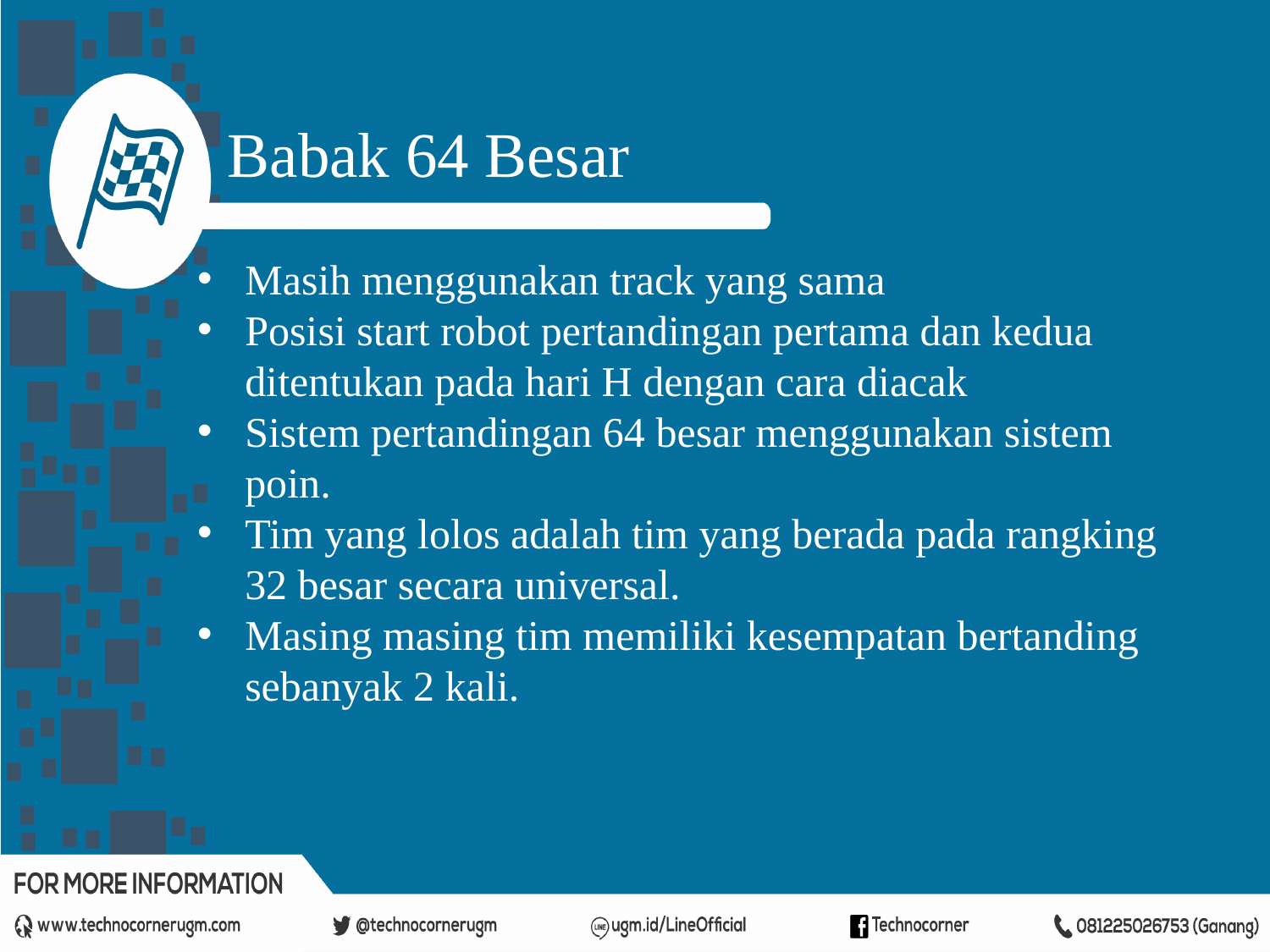

Babak 64 Besar
Masih menggunakan track yang sama
Posisi start robot pertandingan pertama dan kedua ditentukan pada hari H dengan cara diacak
Sistem pertandingan 64 besar menggunakan sistem poin.
Tim yang lolos adalah tim yang berada pada rangking 32 besar secara universal.
Masing masing tim memiliki kesempatan bertanding sebanyak 2 kali.